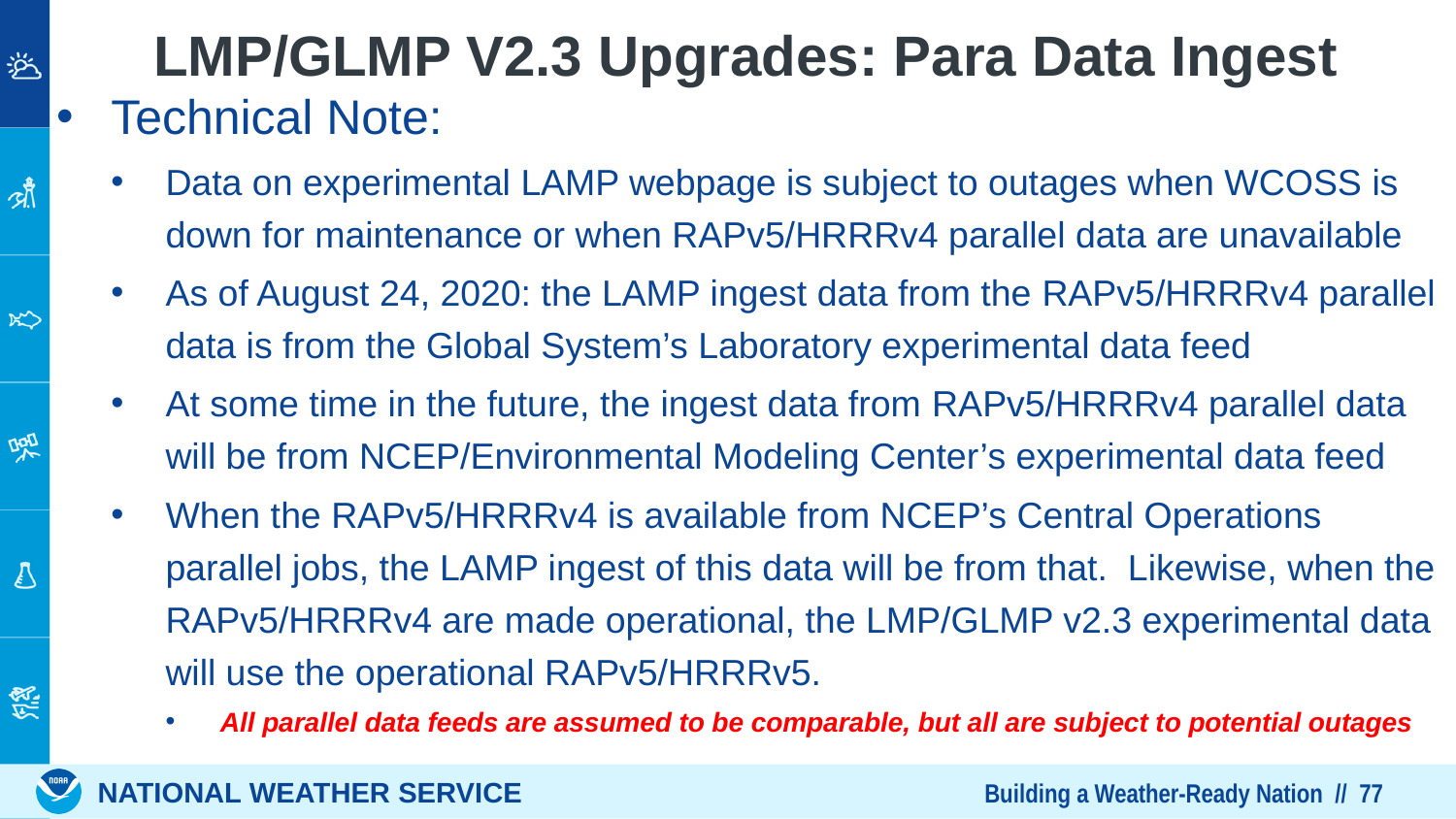

# LMP/GLMP V2.3 Upgrades: Para Data Ingest
Technical Note:
Data on experimental LAMP webpage is subject to outages when WCOSS is down for maintenance or when RAPv5/HRRRv4 parallel data are unavailable
As of August 24, 2020: the LAMP ingest data from the RAPv5/HRRRv4 parallel data is from the Global System’s Laboratory experimental data feed
At some time in the future, the ingest data from RAPv5/HRRRv4 parallel data will be from NCEP/Environmental Modeling Center’s experimental data feed
When the RAPv5/HRRRv4 is available from NCEP’s Central Operations parallel jobs, the LAMP ingest of this data will be from that.  Likewise, when the RAPv5/HRRRv4 are made operational, the LMP/GLMP v2.3 experimental data will use the operational RAPv5/HRRRv5.
All parallel data feeds are assumed to be comparable, but all are subject to potential outages